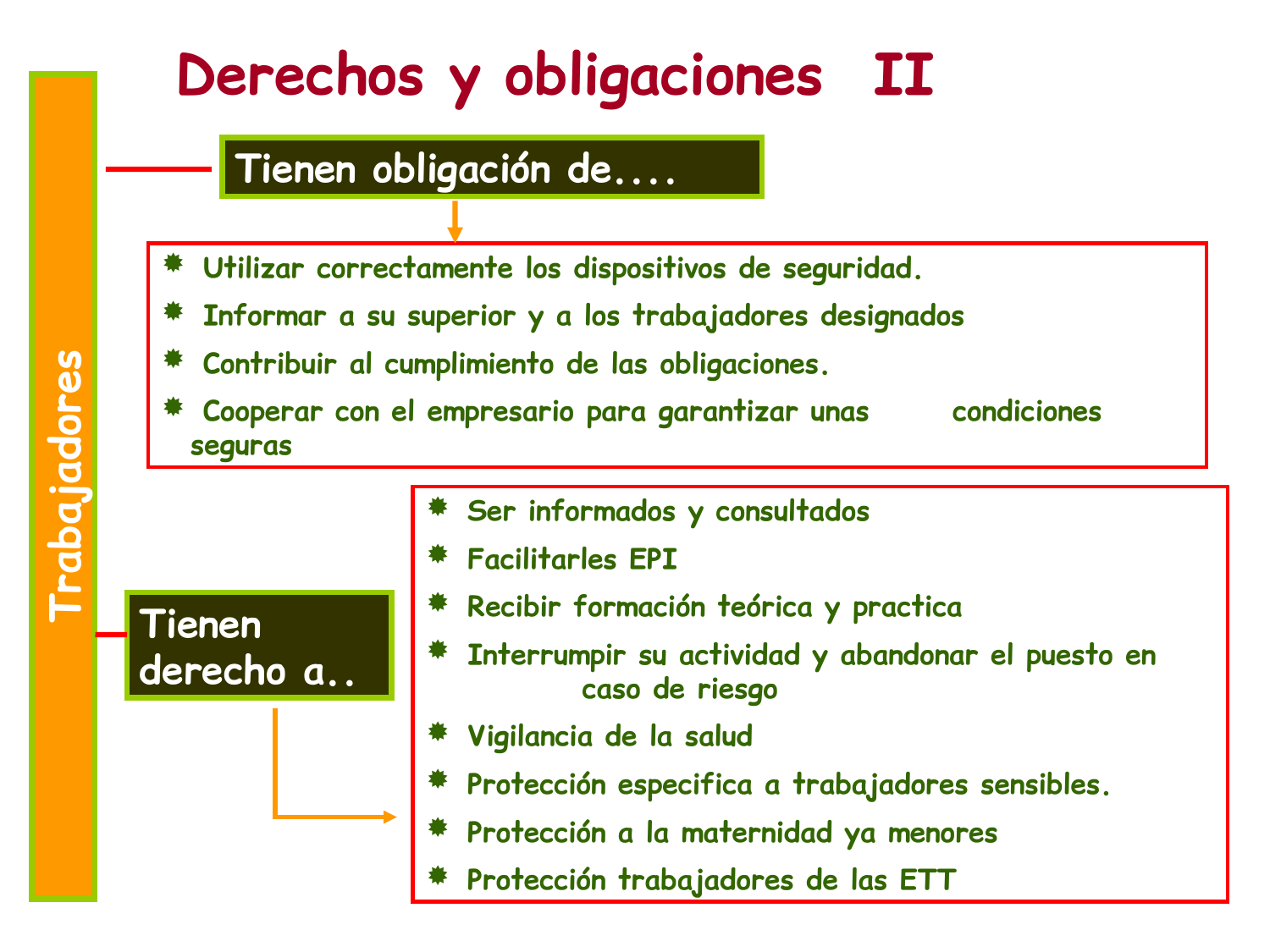

Derechos y obligaciones  II

Tienen obligación de....

 Utilizar correctamente los dispositivos de seguridad.
 Informar a su superior y a los trabajadores designados
 Contribuir al cumplimiento de las obligaciones.
 Cooperar con el empresario para garantizar unas 	condiciones seguras

Trabajadores
 Ser informados y consultados
 Facilitarles EPI
 Recibir formación teórica y practica
 Interrumpir su actividad y abandonar el puesto en   	caso de riesgo
 Vigilancia de la salud
 Protección especifica a trabajadores sensibles.
 Protección a la maternidad ya menores
 Protección trabajadores de las ETT
Tienen derecho a..